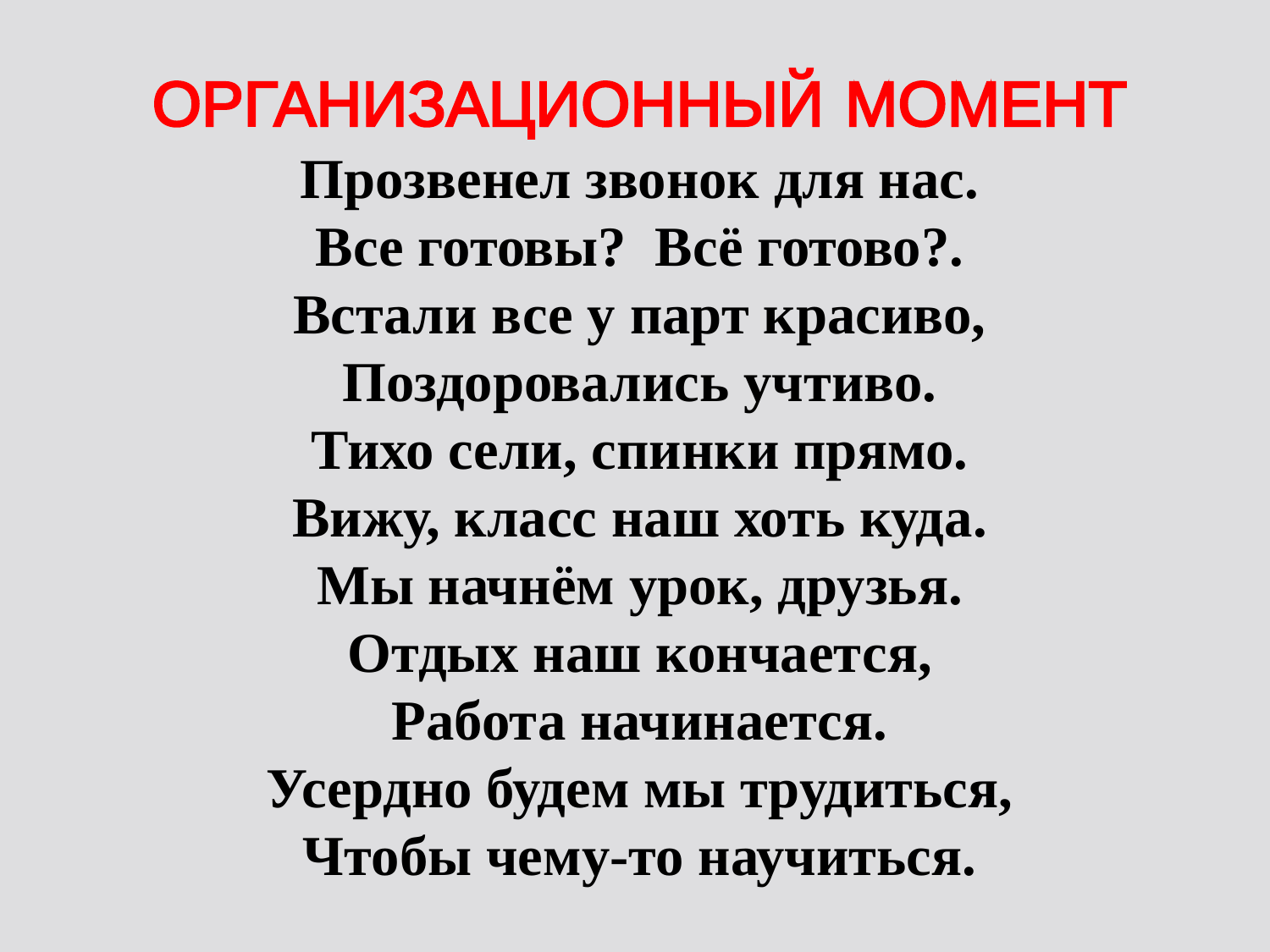

ОРГАНИЗАЦИОННЫЙ МОМЕНТ
Прозвенел звонок для нас.
Все готовы?  Всё готово?.
Встали все у парт красиво,
Поздоровались учтиво.
Тихо сели, спинки прямо.
Вижу, класс наш хоть куда.
Мы начнём урок, друзья.
Отдых наш кончается,
Работа начинается.
Усердно будем мы трудиться,
Чтобы чему-то научиться.